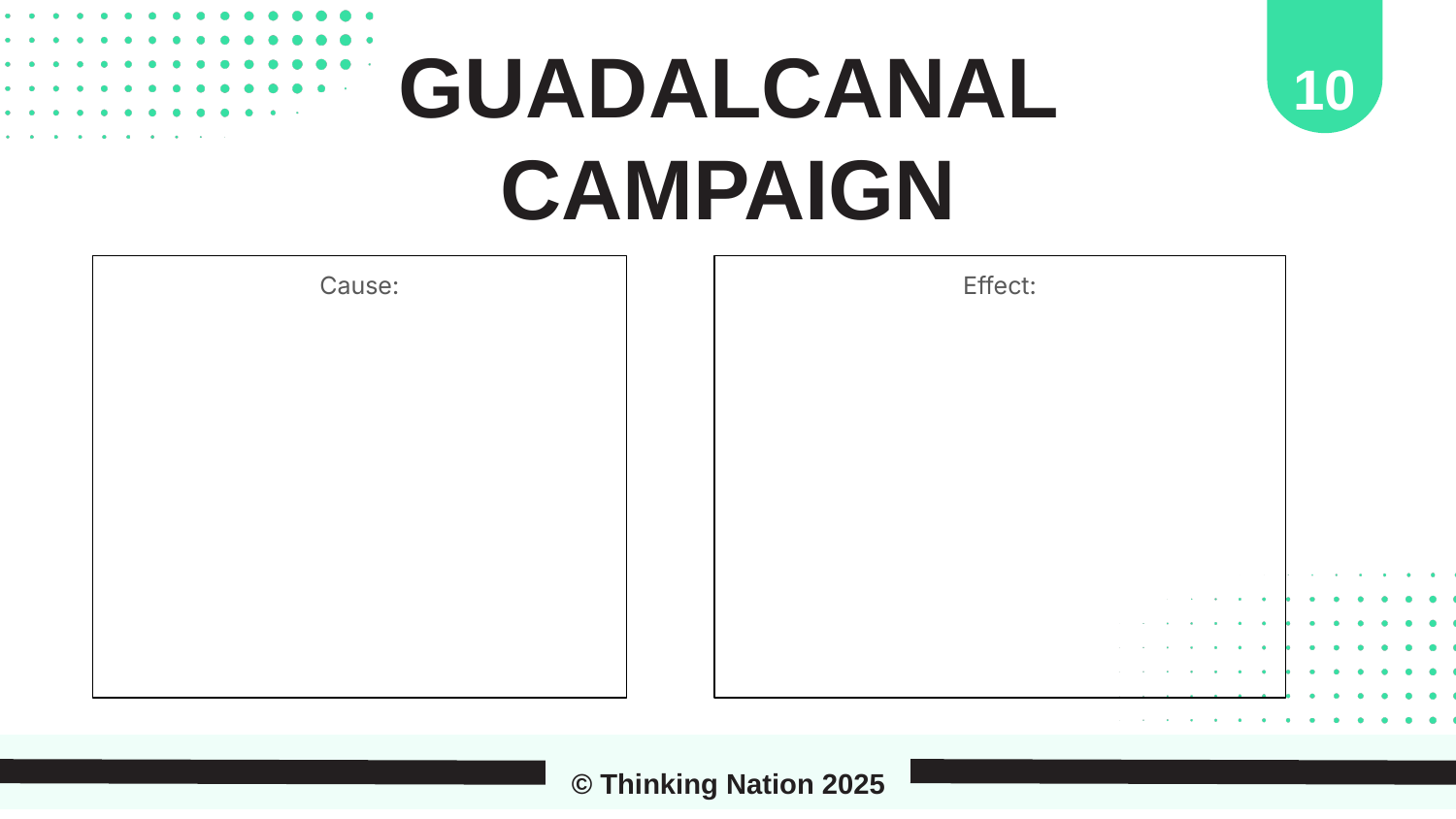

10
GUADALCANAL CAMPAIGN
Cause:

Effect:

© Thinking Nation 2025